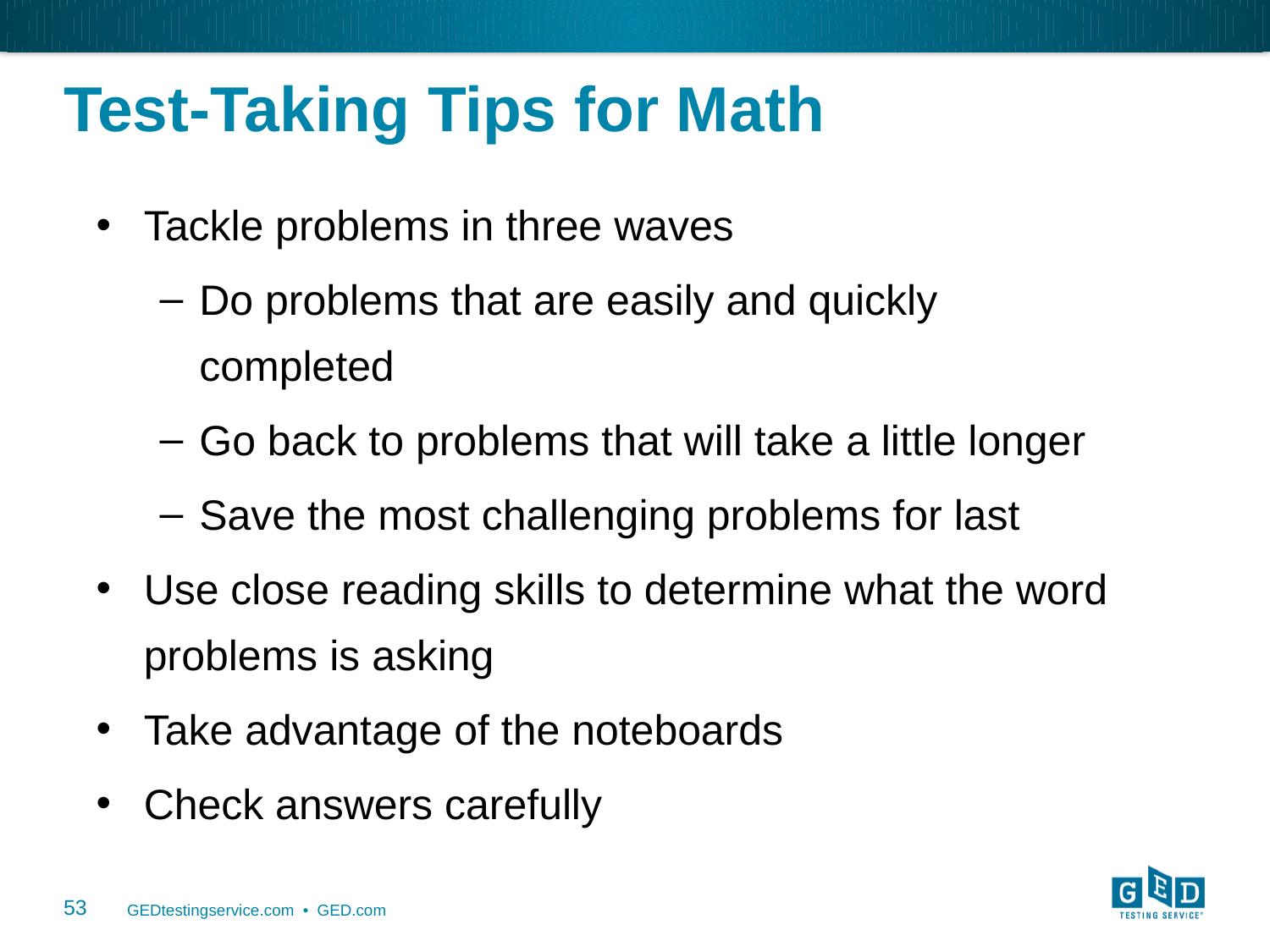

# Test-Taking Tips for Math
Tackle problems in three waves
Do problems that are easily and quickly completed
Go back to problems that will take a little longer
Save the most challenging problems for last
Use close reading skills to determine what the word problems is asking
Take advantage of the noteboards
Check answers carefully

53